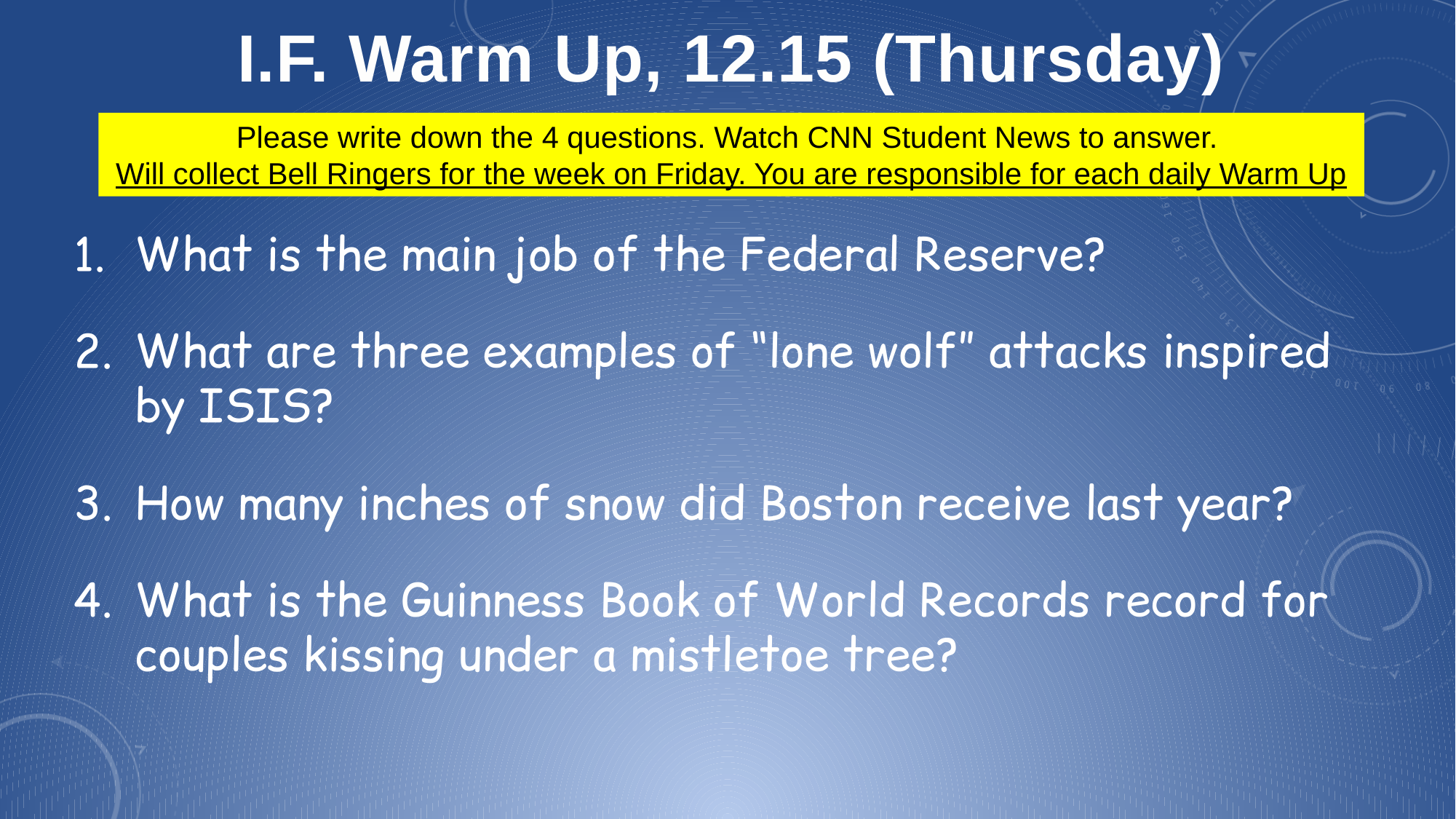

I.F. Warm Up, 12.15 (Thursday)
Please write down the 4 questions. Watch CNN Student News to answer.
Will collect Bell Ringers for the week on Friday. You are responsible for each daily Warm Up
What is the main job of the Federal Reserve?
What are three examples of “lone wolf” attacks inspired by ISIS?
How many inches of snow did Boston receive last year?
What is the Guinness Book of World Records record for couples kissing under a mistletoe tree?